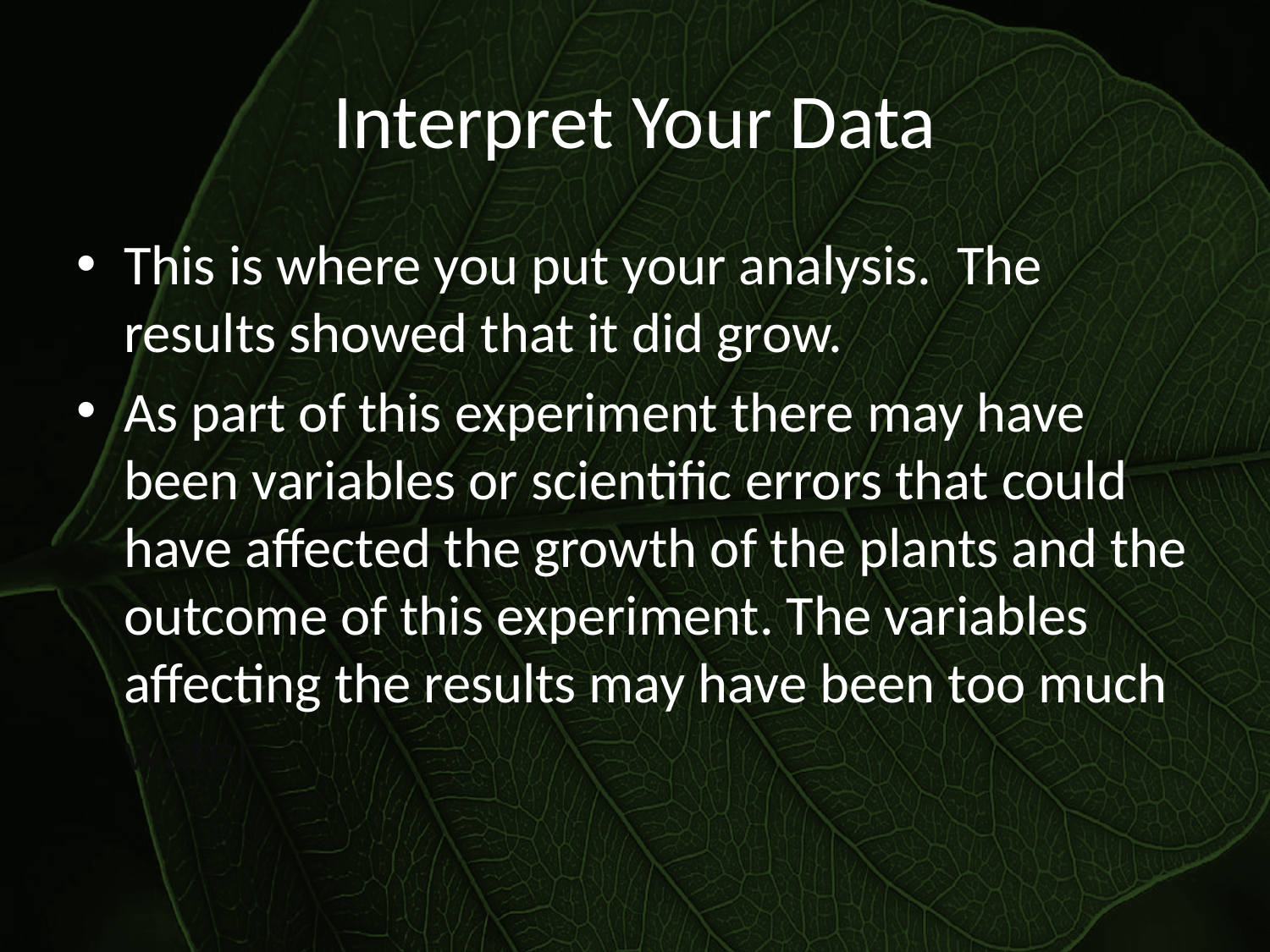

# Interpret Your Data
This is where you put your analysis.  The results showed that it did grow.
As part of this experiment there may have been variables or scientific errors that could have affected the growth of the plants and the outcome of this experiment. The variables affecting the results may have been too much water .